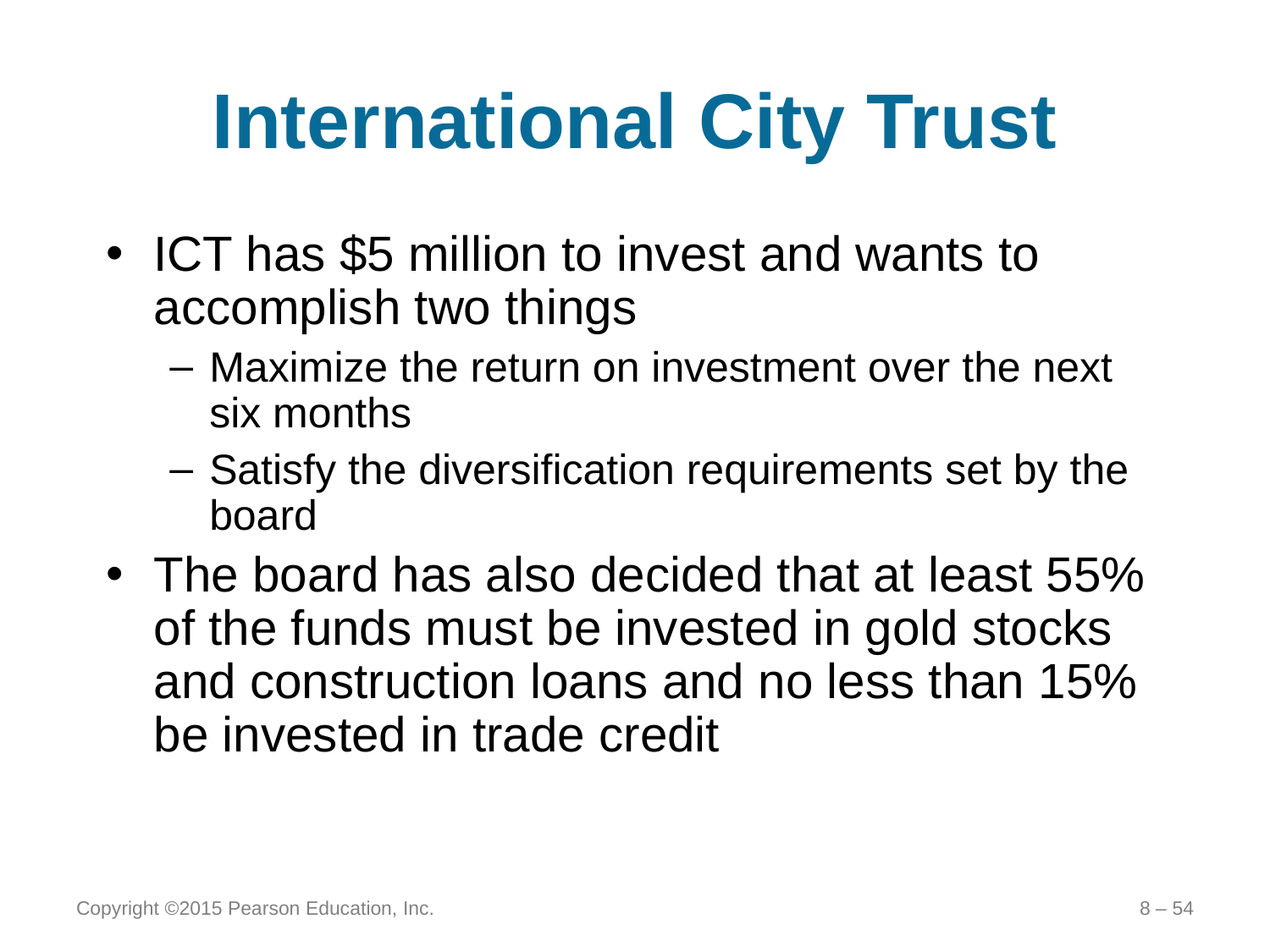

# International City Trust
ICT has $5 million to invest and wants to accomplish two things
Maximize the return on investment over the next six months
Satisfy the diversification requirements set by the board
The board has also decided that at least 55% of the funds must be invested in gold stocks and construction loans and no less than 15% be invested in trade credit
Copyright ©2015 Pearson Education, Inc.
8 – 54